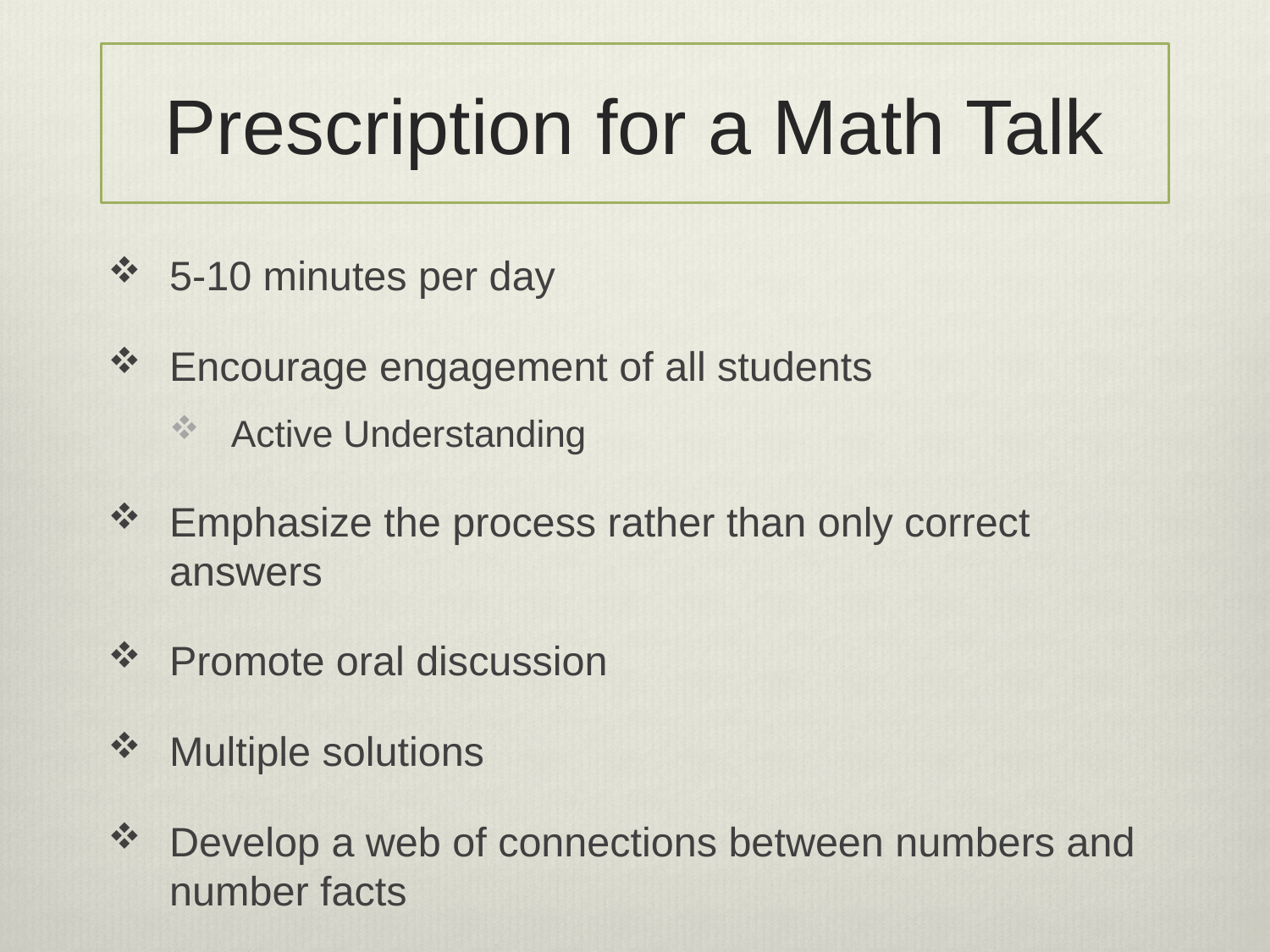

# Prescription for a Math Talk
5-10 minutes per day
Encourage engagement of all students
Active Understanding
Emphasize the process rather than only correct answers
Promote oral discussion
Multiple solutions
Develop a web of connections between numbers and number facts